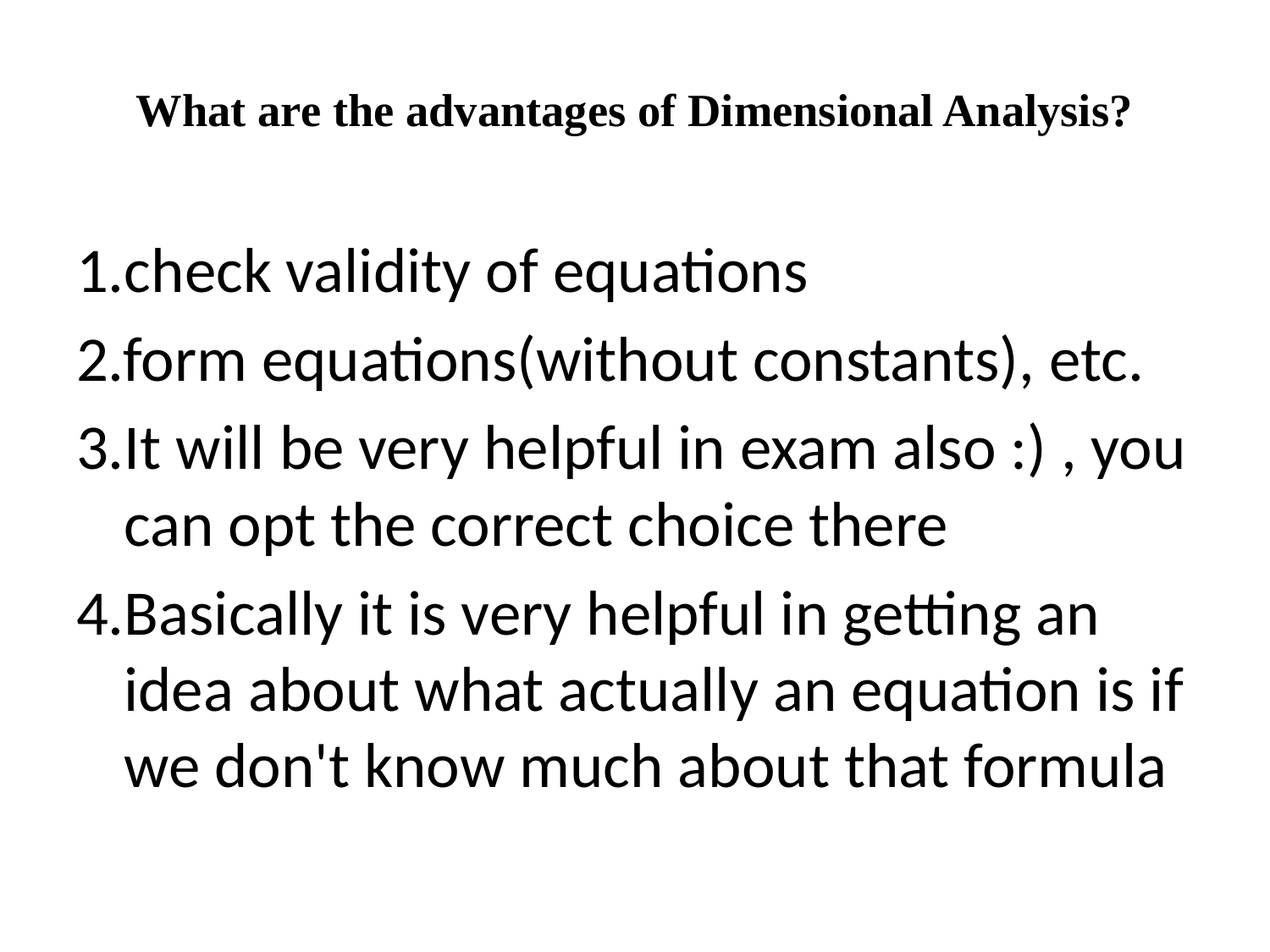

# What are the advantages of Dimensional Analysis?
1.check validity of equations
2.form equations(without constants), etc.
3.It will be very helpful in exam also :) , you can opt the correct choice there
4.Basically it is very helpful in getting an idea about what actually an equation is if we don't know much about that formula